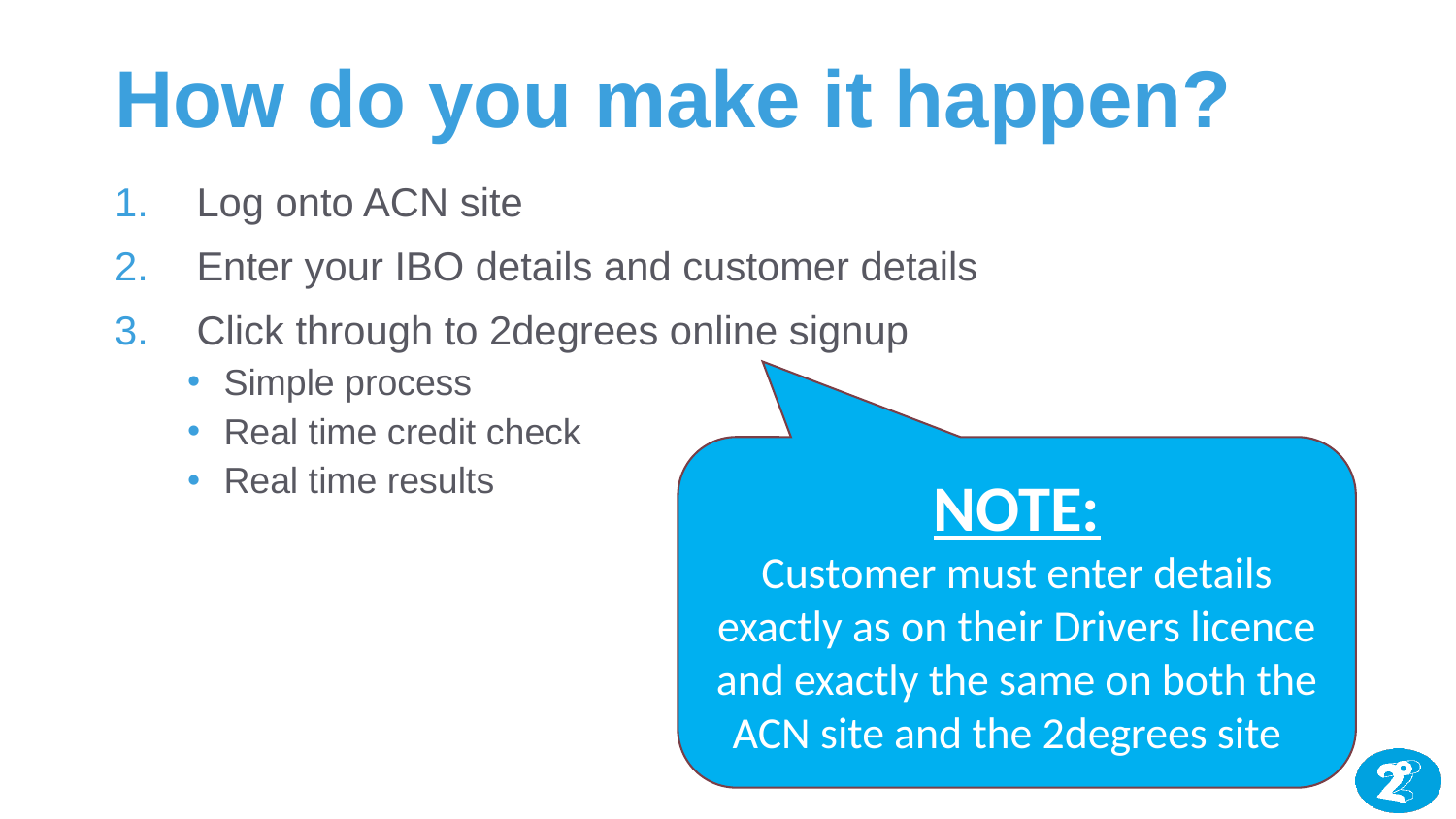

# How do you make it happen?
Log onto ACN site
Enter your IBO details and customer details
Click through to 2degrees online signup
Simple process
Real time credit check
Real time results
NOTE:
Customer must enter details exactly as on their Drivers licence and exactly the same on both the ACN site and the 2degrees site